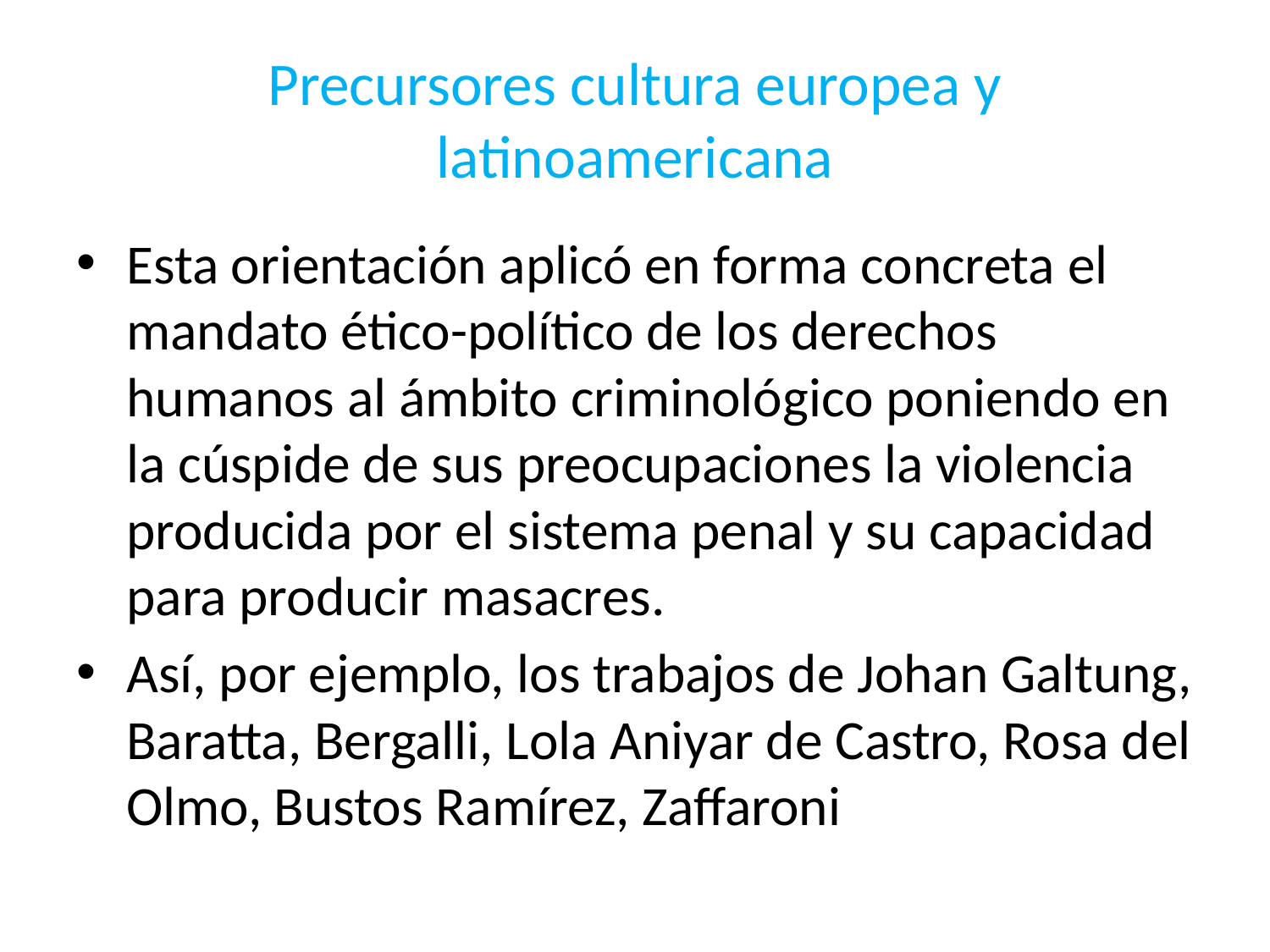

# Precursores cultura europea y latinoamericana
Esta orientación aplicó en forma concreta el mandato ético-político de los derechos humanos al ámbito criminológico poniendo en la cúspide de sus preocupaciones la violencia producida por el sistema penal y su capacidad para producir masacres.
Así, por ejemplo, los trabajos de Johan Galtung, Baratta, Bergalli, Lola Aniyar de Castro, Rosa del Olmo, Bustos Ramírez, Zaffaroni